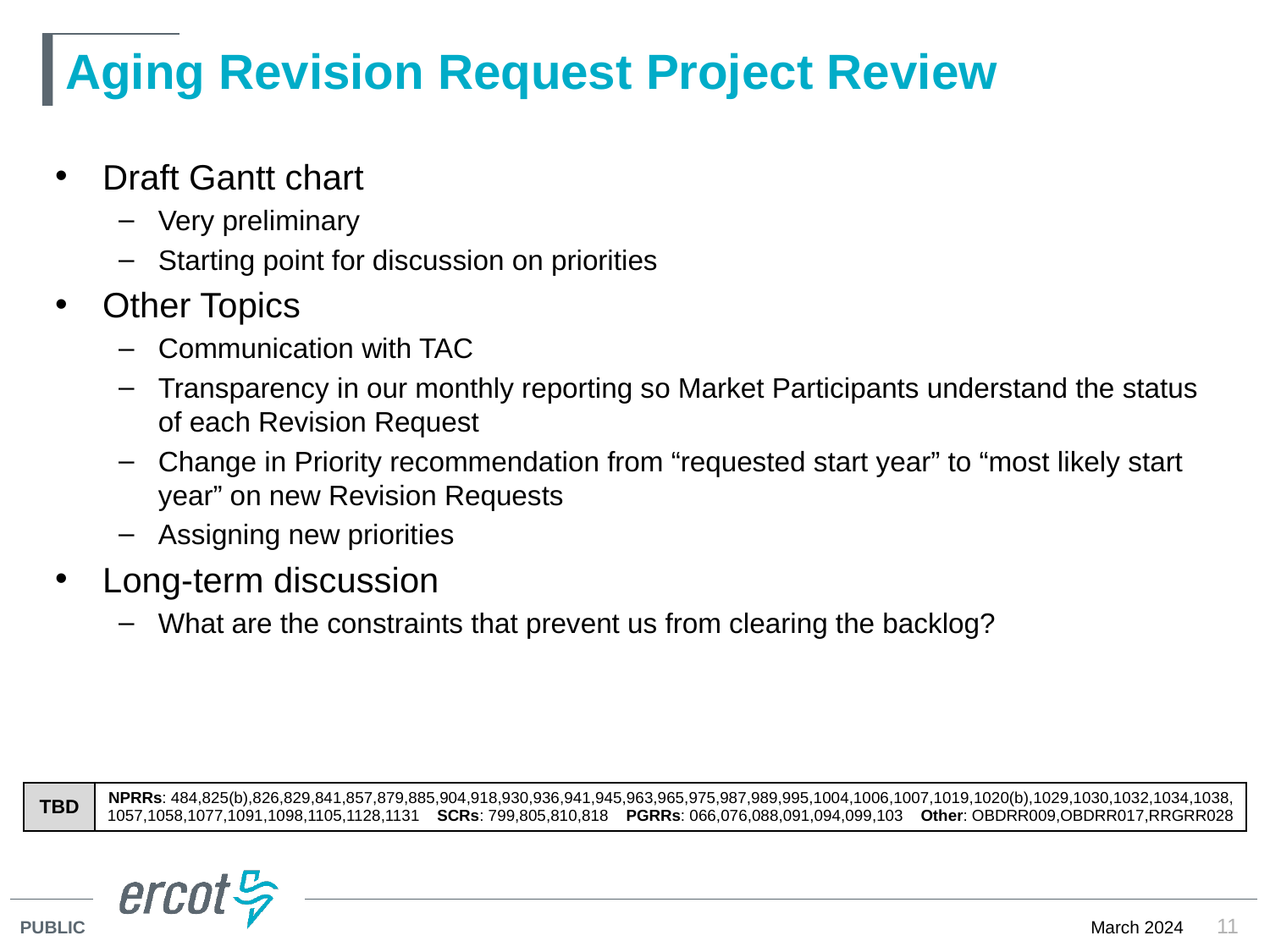

# Aging Revision Request Project Review
Draft Gantt chart
Very preliminary
Starting point for discussion on priorities
Other Topics
Communication with TAC
Transparency in our monthly reporting so Market Participants understand the status of each Revision Request
Change in Priority recommendation from “requested start year” to “most likely start year” on new Revision Requests
Assigning new priorities
Long-term discussion
What are the constraints that prevent us from clearing the backlog?
| TBD | NPRRs: 484,825(b),826,829,841,857,879,885,904,918,930,936,941,945,963,965,975,987,989,995,1004,1006,1007,1019,1020(b),1029,1030,1032,1034,1038, 1057,1058,1077,1091,1098,1105,1128,1131 SCRs: 799,805,810,818 PGRRs: 066,076,088,091,094,099,103 Other: OBDRR009,OBDRR017,RRGRR028 |
| --- | --- |
11